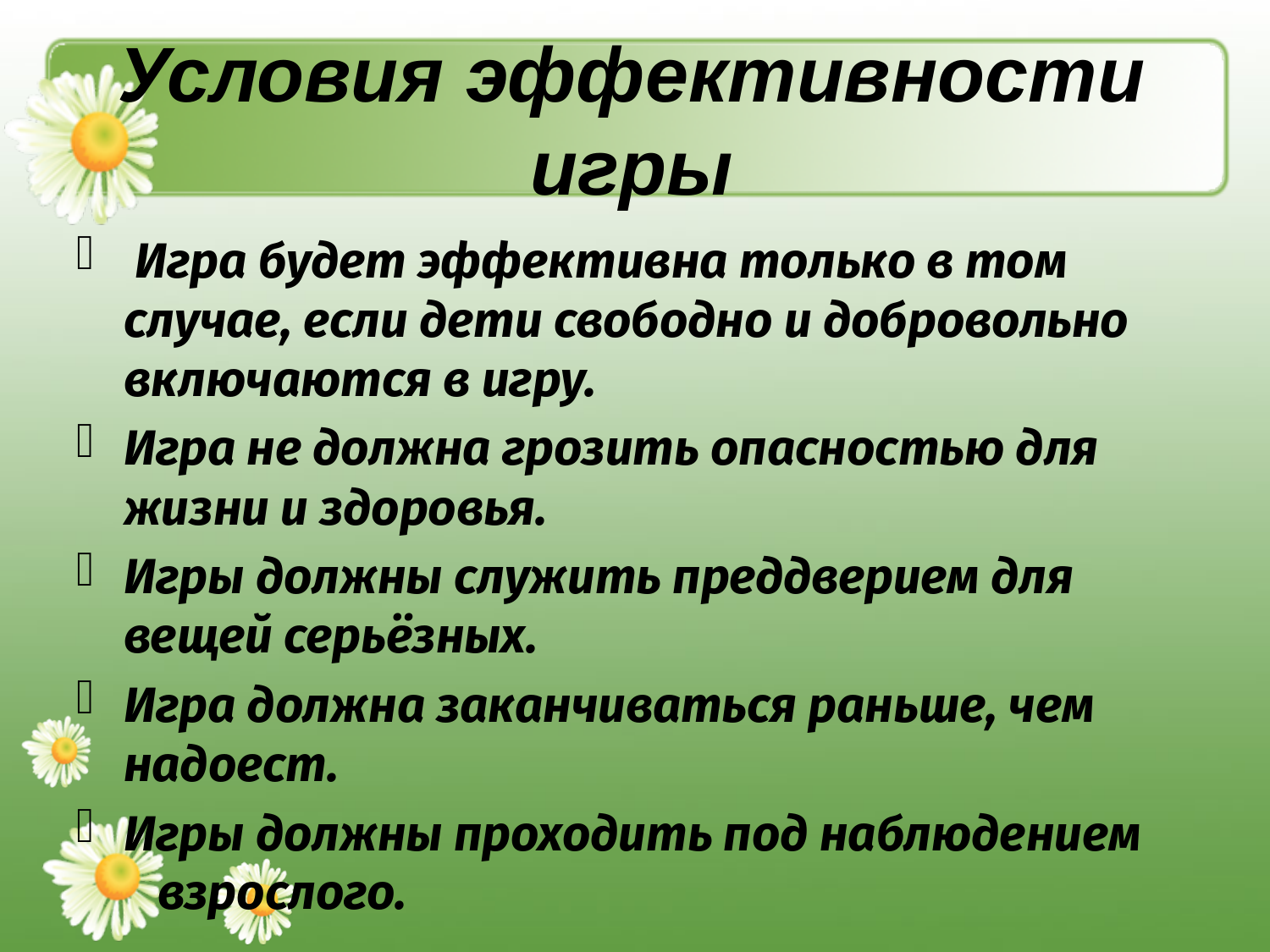

# Условия эффективности игры
 Игра будет эффективна только в том случае, если дети свободно и добровольно включаются в игру.
Игра не должна грозить опасностью для жизни и здоровья.
Игры должны служить преддверием для вещей серьёзных.
Игра должна заканчиваться раньше, чем      надоест.
Игры должны проходить под наблюдением        взрослого.